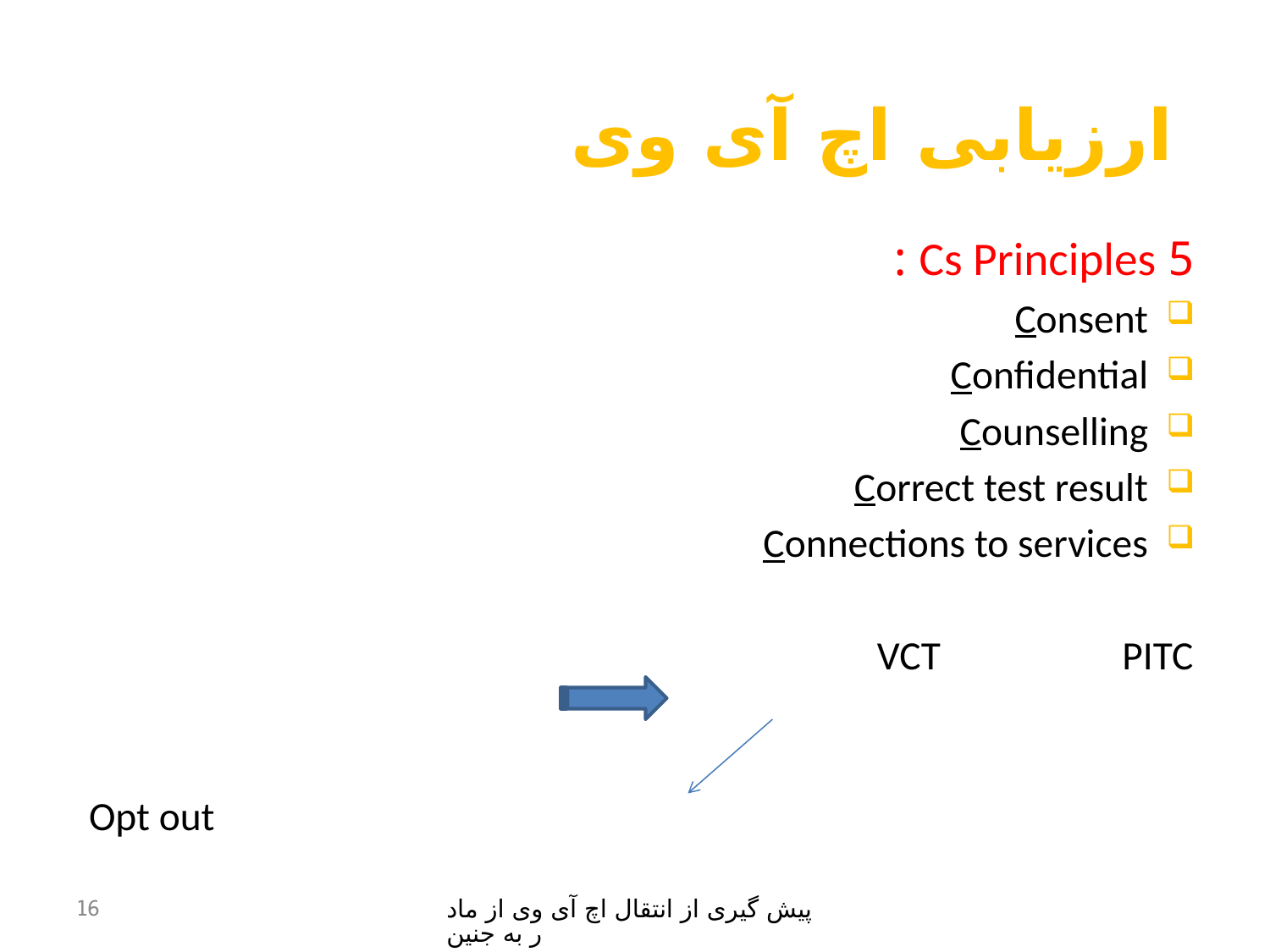

# ارزیابی اچ آی وی
5 Cs Principles :
Consent
Confidential
Counselling
Correct test result
Connections to services

VCT                    PITC

                                                                                     Opt out

16
پیش گیری از انتقال اچ آی وی از مادر به جنین